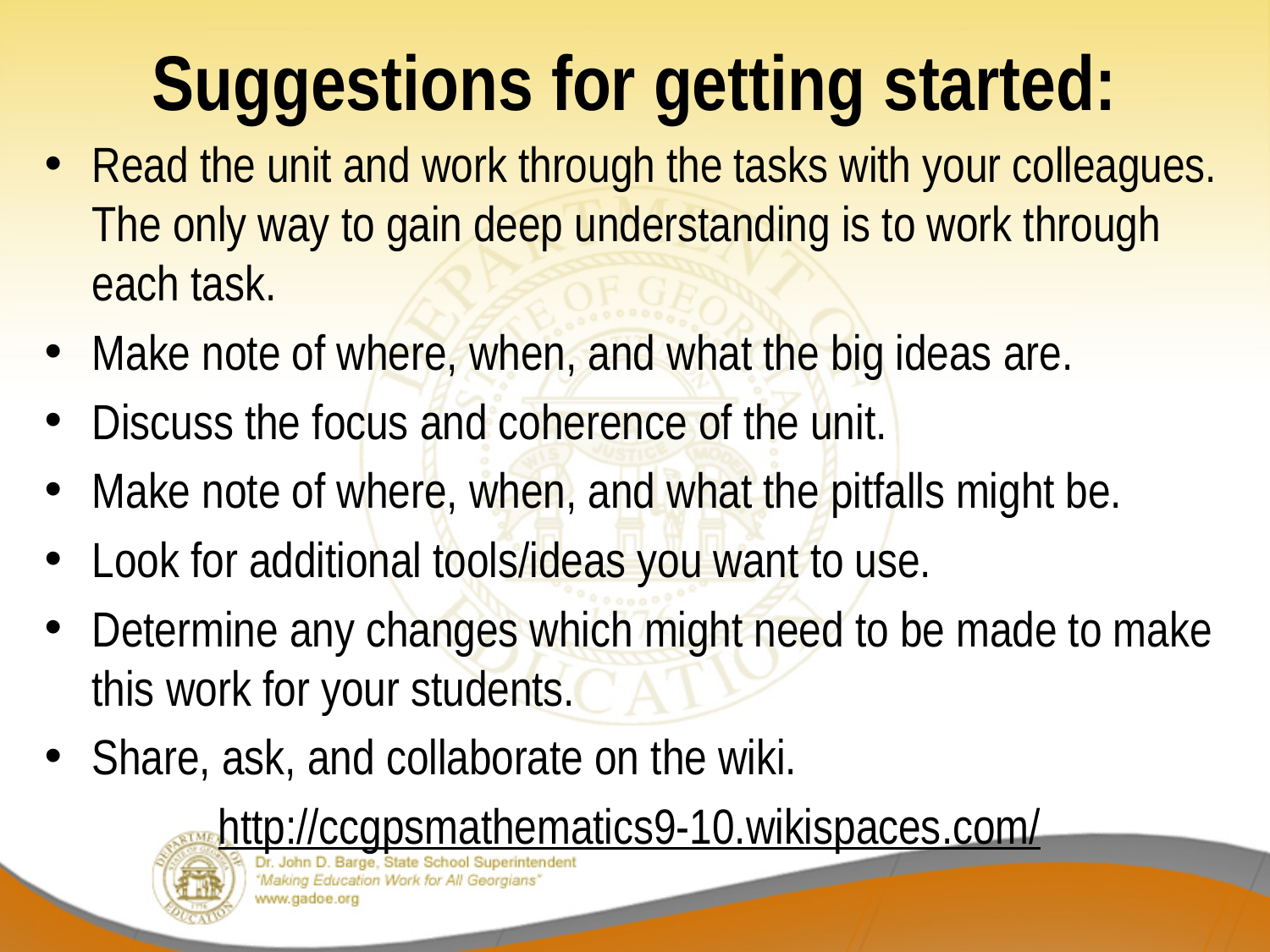

# Suggestions for getting started:
Read the unit and work through the tasks with your colleagues. The only way to gain deep understanding is to work through each task.
Make note of where, when, and what the big ideas are.
Discuss the focus and coherence of the unit.
Make note of where, when, and what the pitfalls might be.
Look for additional tools/ideas you want to use.
Determine any changes which might need to be made to make this work for your students.
Share, ask, and collaborate on the wiki.
http://ccgpsmathematics9-10.wikispaces.com/